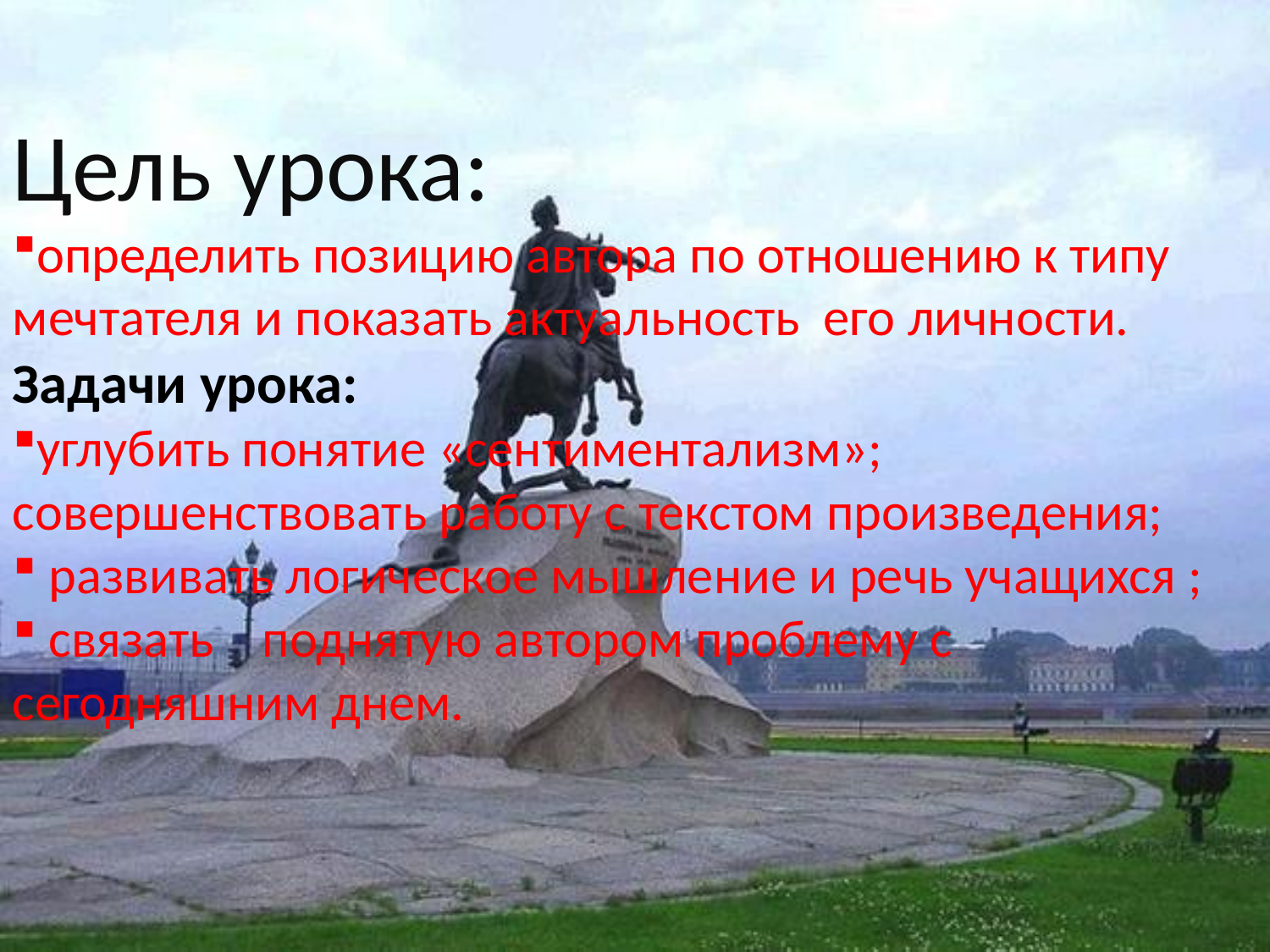

Цель урока:
определить позицию автора по отношению к типу мечтателя и показать актуальность  его личности.
Задачи урока:
углубить понятие «сентиментализм»; совершенствовать работу с текстом произведения;
 развивать логическое мышление и речь учащихся ;
 связать    поднятую автором проблему с  сегодняшним днем.